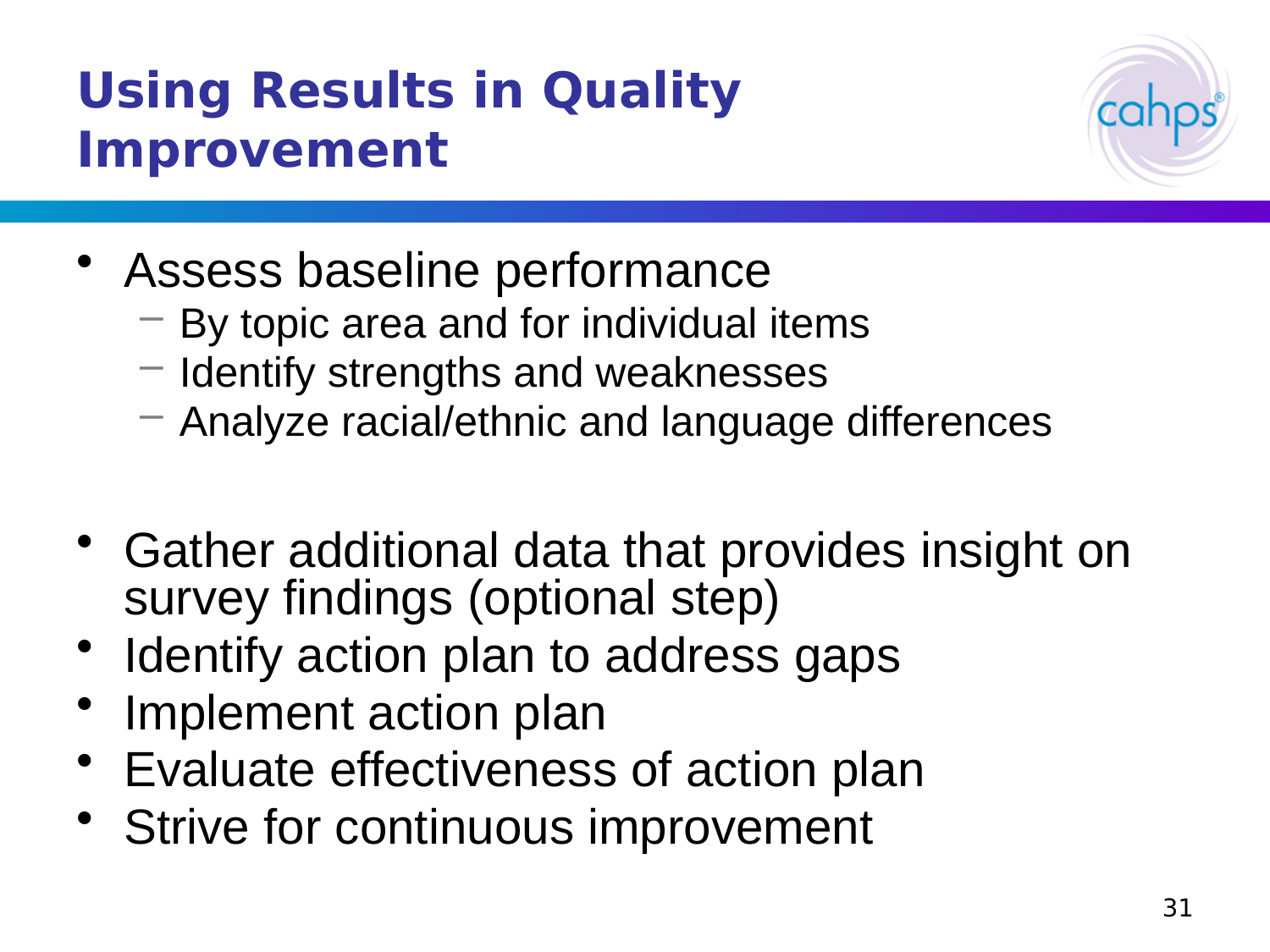

# Using Results in Quality Improvement
Assess baseline performance
By topic area and for individual items
Identify strengths and weaknesses
Analyze racial/ethnic and language differences

Gather additional data that provides insight on survey findings (optional step)
Identify action plan to address gaps
Implement action plan
Evaluate effectiveness of action plan
Strive for continuous improvement
31